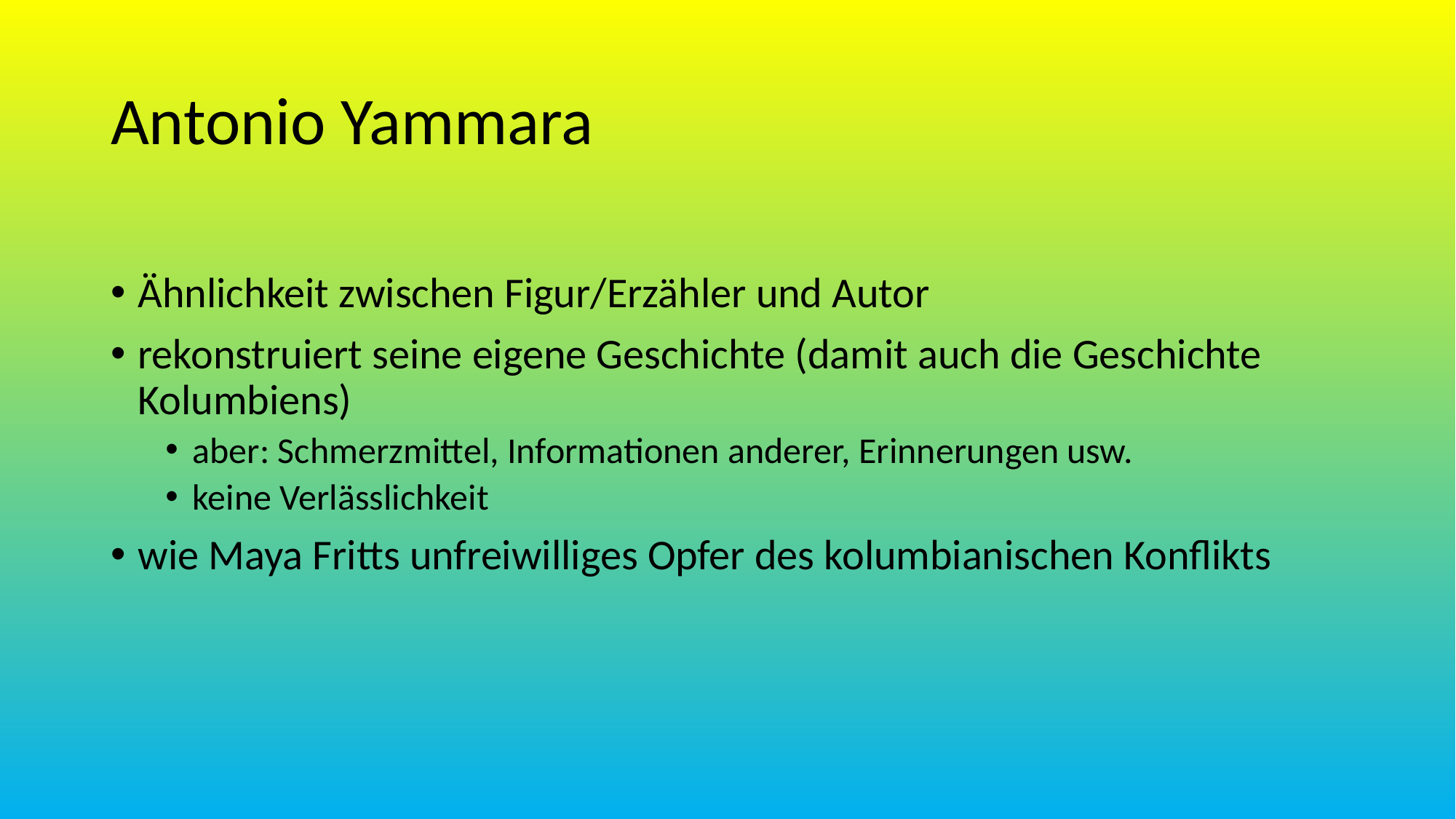

Antonio Yammara

Ähnlichkeit zwischen Figur/Erzähler und Autor
rekonstruiert seine eigene Geschichte (damit auch die Geschichte Kolumbiens)
aber: Schmerzmittel, Informationen anderer, Erinnerungen usw.
keine Verlässlichkeit
wie Maya Fritts unfreiwilliges Opfer des kolumbianischen Konflikts